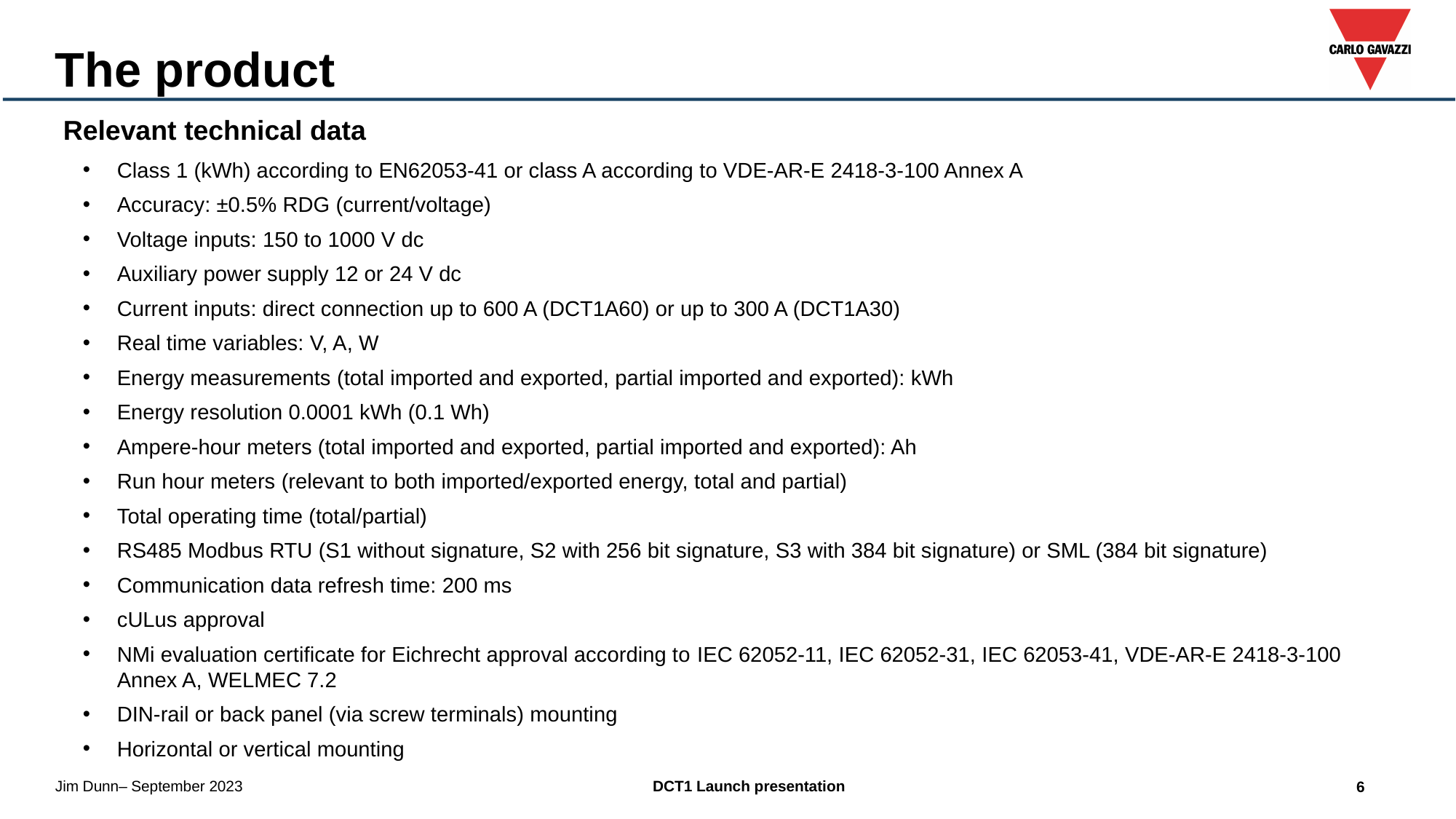

The product
Relevant technical data
Class 1 (kWh) according to EN62053-41 or class A according to VDE-AR-E 2418-3-100 Annex A
Accuracy: ±0.5% RDG (current/voltage)
Voltage inputs: 150 to 1000 V dc
Auxiliary power supply 12 or 24 V dc
Current inputs: direct connection up to 600 A (DCT1A60) or up to 300 A (DCT1A30)
Real time variables: V, A, W
Energy measurements (total imported and exported, partial imported and exported): kWh
Energy resolution 0.0001 kWh (0.1 Wh)
Ampere-hour meters (total imported and exported, partial imported and exported): Ah
Run hour meters (relevant to both imported/exported energy, total and partial)
Total operating time (total/partial)
RS485 Modbus RTU (S1 without signature, S2 with 256 bit signature, S3 with 384 bit signature) or SML (384 bit signature)
Communication data refresh time: 200 ms
cULus approval
NMi evaluation certificate for Eichrecht approval according to IEC 62052-11, IEC 62052-31, IEC 62053-41, VDE-AR-E 2418-3-100 Annex A, WELMEC 7.2
DIN-rail or back panel (via screw terminals) mounting
Horizontal or vertical mounting